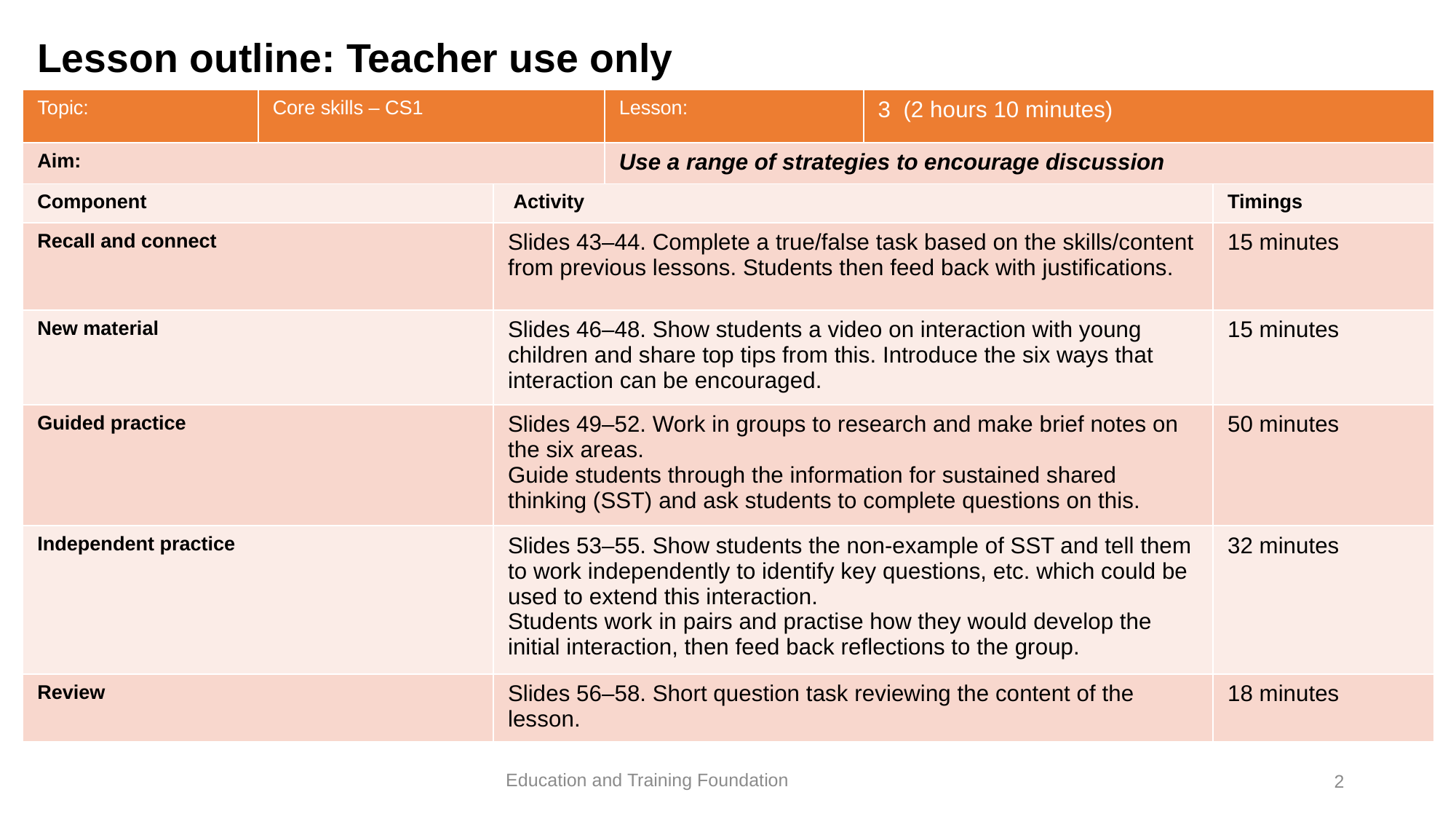

# Lesson outline: Teacher use only

| Topic: | Core skills – CS1 |  | Lesson: | 3  (2 hours 10 minutes) |  |
| --- | --- | --- | --- | --- | --- |
| Aim: |  |  | Use a range of strategies to encourage discussion |  |  |
| Component |  | Activity |  |  | Timings |
| Recall and connect |  | Slides 43–44. Complete a true/false task based on the skills/content from previous lessons. Students then feed back with justifications. |  |  | 15 minutes |
| New material |  | Slides 46–48. Show students a video on interaction with young children and share top tips from this. Introduce the six ways that interaction can be encouraged. |  |  | 15 minutes |
| Guided practice |  | Slides 49–52. Work in groups to research and make brief notes on the six areas. Guide students through the information for sustained shared thinking (SST) and ask students to complete questions on this. |  |  | 50 minutes |
| Independent practice |  | Slides 53–55. Show students the non-example of SST and tell them to work independently to identify key questions, etc. which could be used to extend this interaction.  Students work in pairs and practise how they would develop the initial interaction, then feed back reflections to the group. |  |  | 32 minutes |
| Review |  | Slides 56–58. Short question task reviewing the content of the lesson. |  |  | 18 minutes |
Education and Training Foundation
2